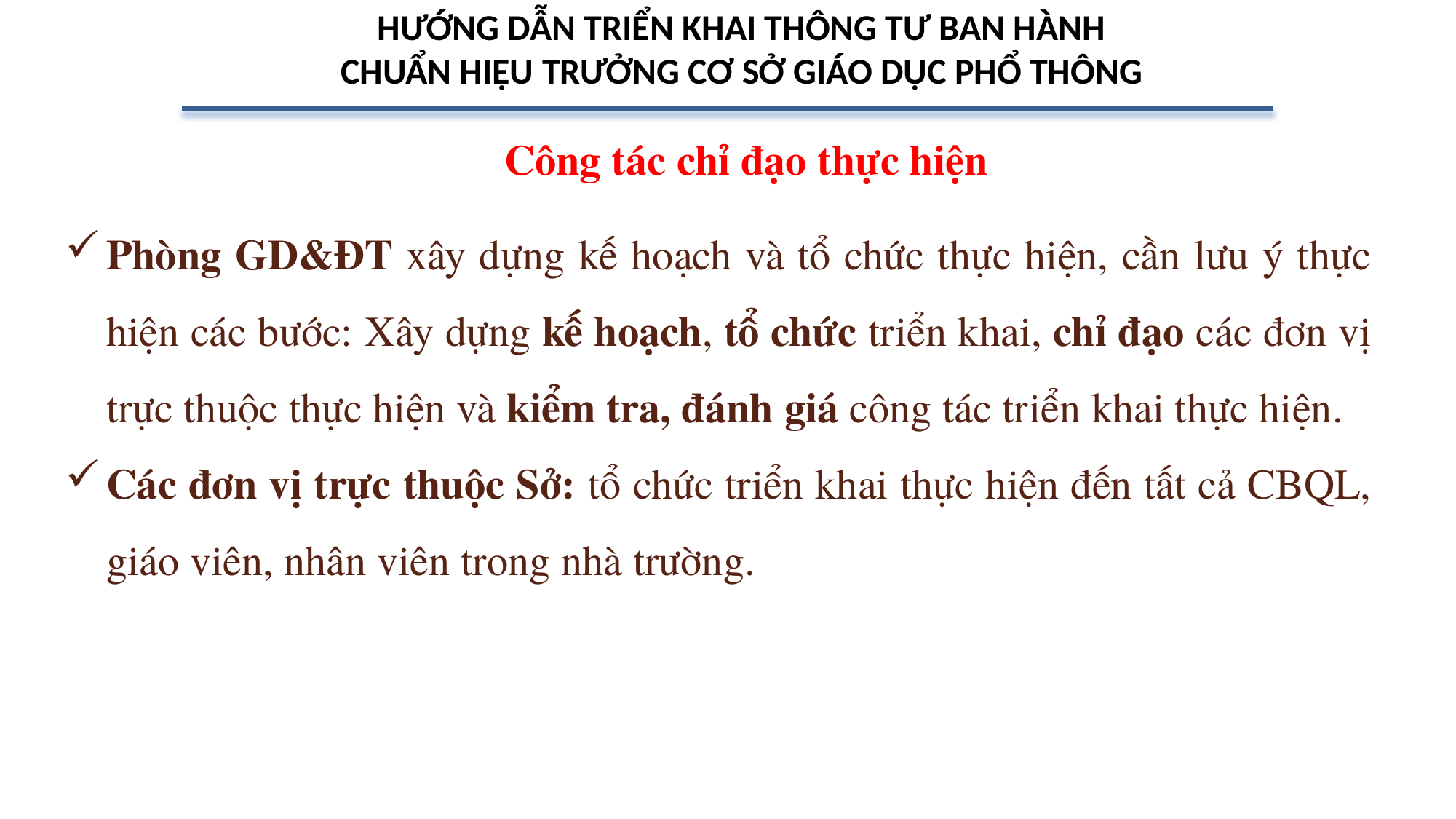

HƯỚNG DẪN TRIỂN KHAI THÔNG TƯ BAN HÀNH
CHUẨN HIỆU TRƯỞNG CƠ SỞ GIÁO DỤC PHỔ THÔNG
Công tác chỉ đạo thực hiện
Phòng GD&ĐT xây dựng kế hoạch và tổ chức thực hiện, cần lưu ý thực hiện các bước: Xây dựng kế hoạch, tổ chức triển khai, chỉ đạo các đơn vị trực thuộc thực hiện và kiểm tra, đánh giá công tác triển khai thực hiện.
Các đơn vị trực thuộc Sở: tổ chức triển khai thực hiện đến tất cả CBQL, giáo viên, nhân viên trong nhà trường.